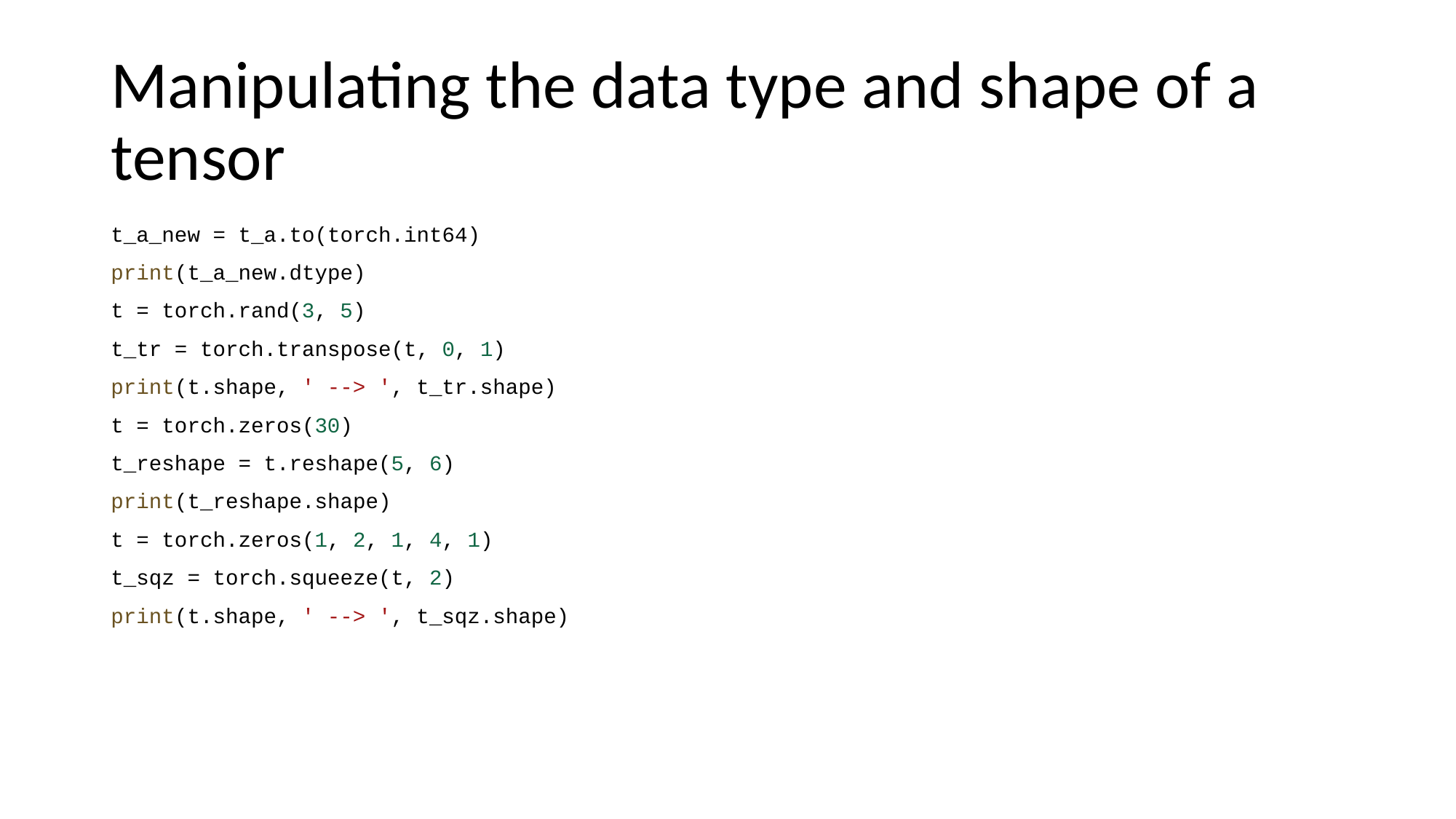

# Manipulating the data type and shape of a tensor
t_a_new = t_a.to(torch.int64)
print(t_a_new.dtype)
t = torch.rand(3, 5)
t_tr = torch.transpose(t, 0, 1)
print(t.shape, ' --> ', t_tr.shape)
t = torch.zeros(30)
t_reshape = t.reshape(5, 6)
print(t_reshape.shape)
t = torch.zeros(1, 2, 1, 4, 1)
t_sqz = torch.squeeze(t, 2)
print(t.shape, ' --> ', t_sqz.shape)